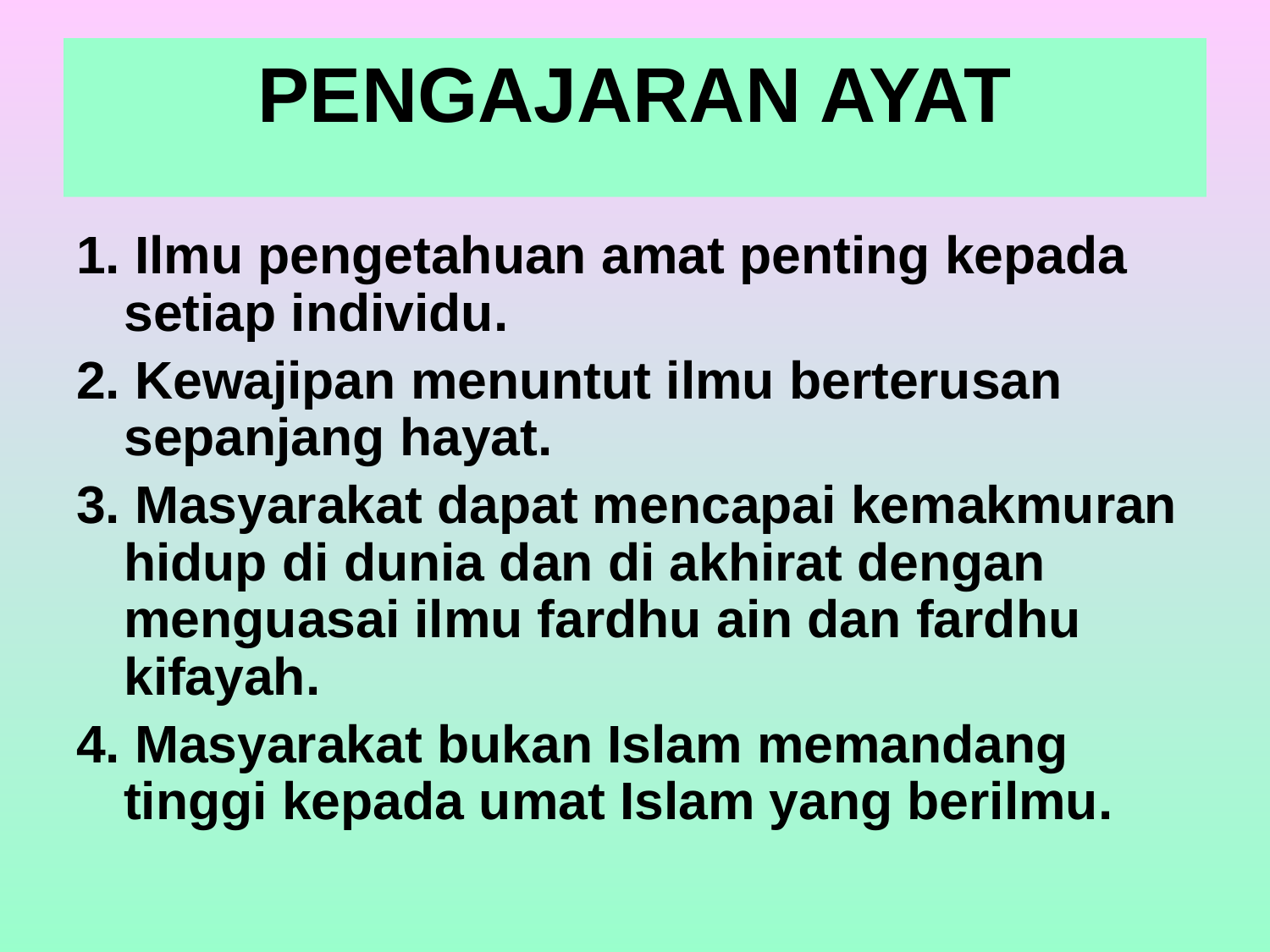

# PENGAJARAN AYAT
1. Ilmu pengetahuan amat penting kepada setiap individu.
2. Kewajipan menuntut ilmu berterusan sepanjang hayat.
3. Masyarakat dapat mencapai kemakmuran hidup di dunia dan di akhirat dengan menguasai ilmu fardhu ain dan fardhu kifayah.
4. Masyarakat bukan Islam memandang tinggi kepada umat Islam yang berilmu.